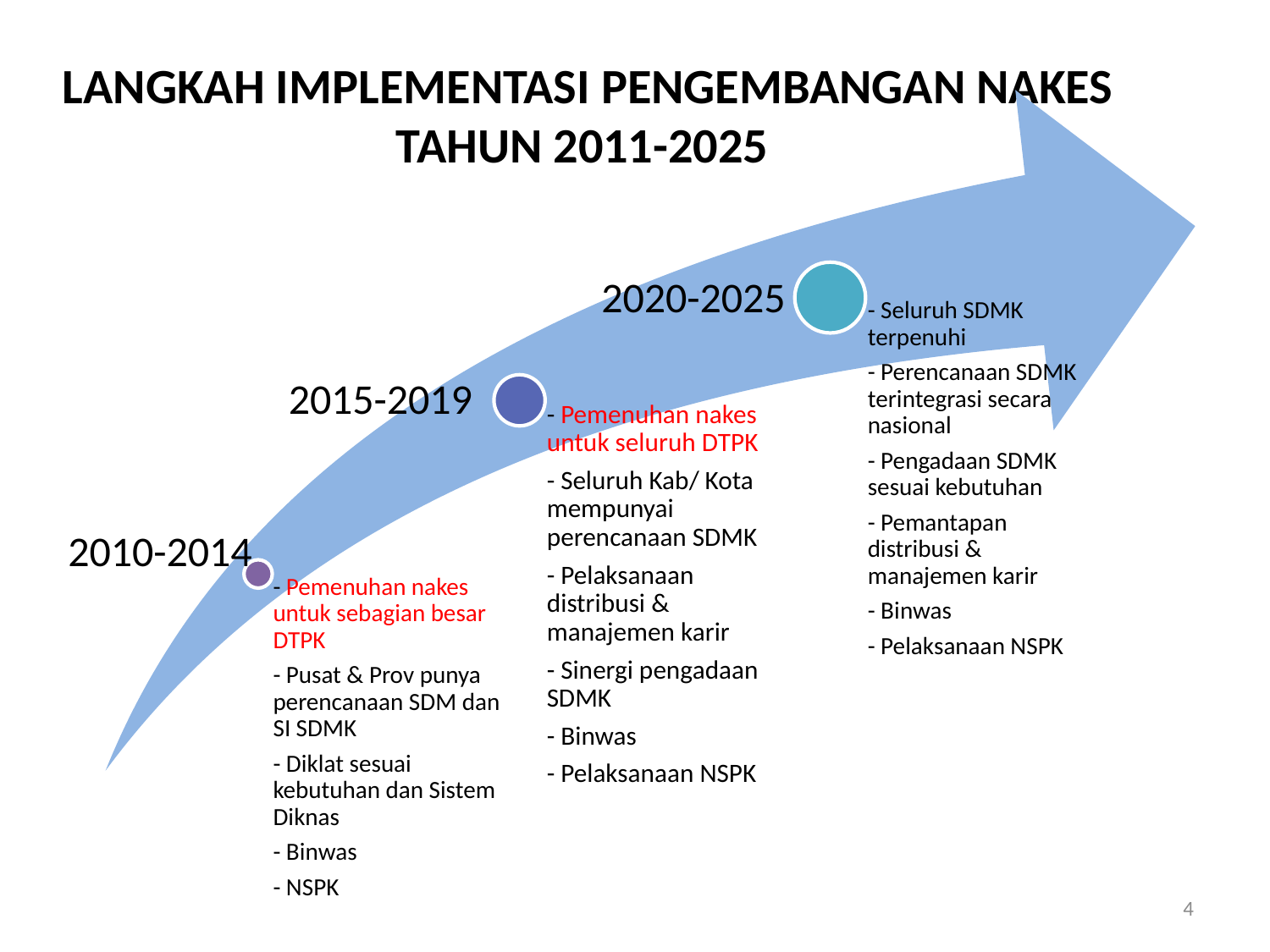

# LANGKAH IMPLEMENTASI PENGEMBANGAN NAKES TAHUN 2011-2025
- Pemenuhan nakes untuk sebagian besar DTPK
- Pusat & Prov punya perencanaan SDM dan SI SDMK
- Diklat sesuai kebutuhan dan Sistem Diknas
- Binwas
- NSPK
- Pemenuhan nakes untuk seluruh DTPK
- Seluruh Kab/ Kota mempunyai perencanaan SDMK
- Pelaksanaan distribusi & manajemen karir
- Sinergi pengadaan SDMK
- Binwas
- Pelaksanaan NSPK
- Seluruh SDMK terpenuhi
- Perencanaan SDMK terintegrasi secara nasional
- Pengadaan SDMK sesuai kebutuhan
- Pemantapan distribusi & manajemen karir
- Binwas
- Pelaksanaan NSPK
2020-2025
2015-2019
2010-2014
4